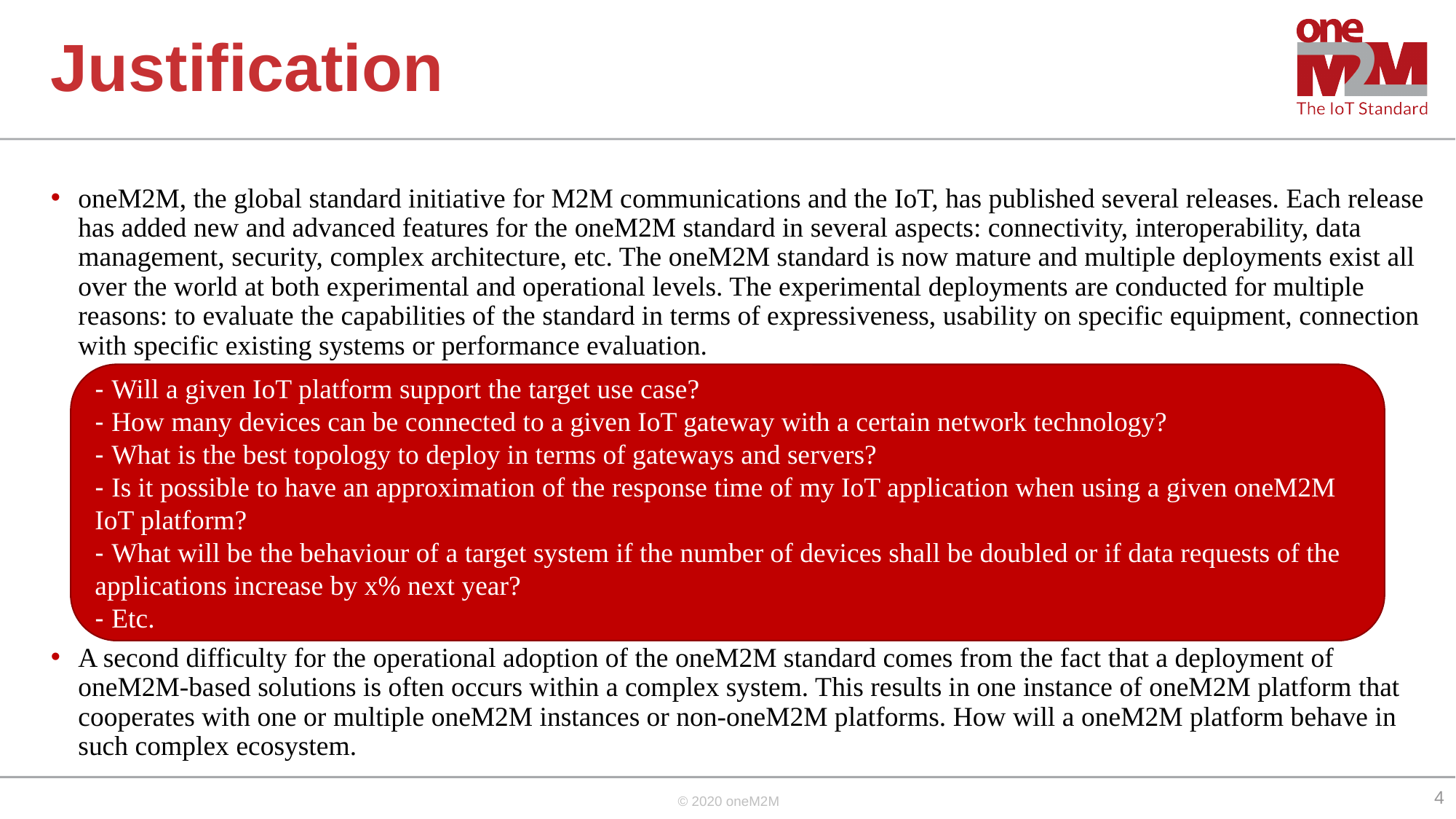

# Justification
oneM2M, the global standard initiative for M2M communications and the IoT, has published several releases. Each release has added new and advanced features for the oneM2M standard in several aspects: connectivity, interoperability, data management, security, complex architecture, etc. The oneM2M standard is now mature and multiple deployments exist all over the world at both experimental and operational levels. The experimental deployments are conducted for multiple reasons: to evaluate the capabilities of the standard in terms of expressiveness, usability on specific equipment, connection with specific existing systems or performance evaluation.

A second difficulty for the operational adoption of the oneM2M standard comes from the fact that a deployment of oneM2M-based solutions is often occurs within a complex system. This results in one instance of oneM2M platform that cooperates with one or multiple oneM2M instances or non-oneM2M platforms. How will a oneM2M platform behave in such complex ecosystem.
- Will a given IoT platform support the target use case?
- How many devices can be connected to a given IoT gateway with a certain network technology?
- What is the best topology to deploy in terms of gateways and servers?
- Is it possible to have an approximation of the response time of my IoT application when using a given oneM2M IoT platform?
- What will be the behaviour of a target system if the number of devices shall be doubled or if data requests of the applications increase by x% next year?
- Etc.
4